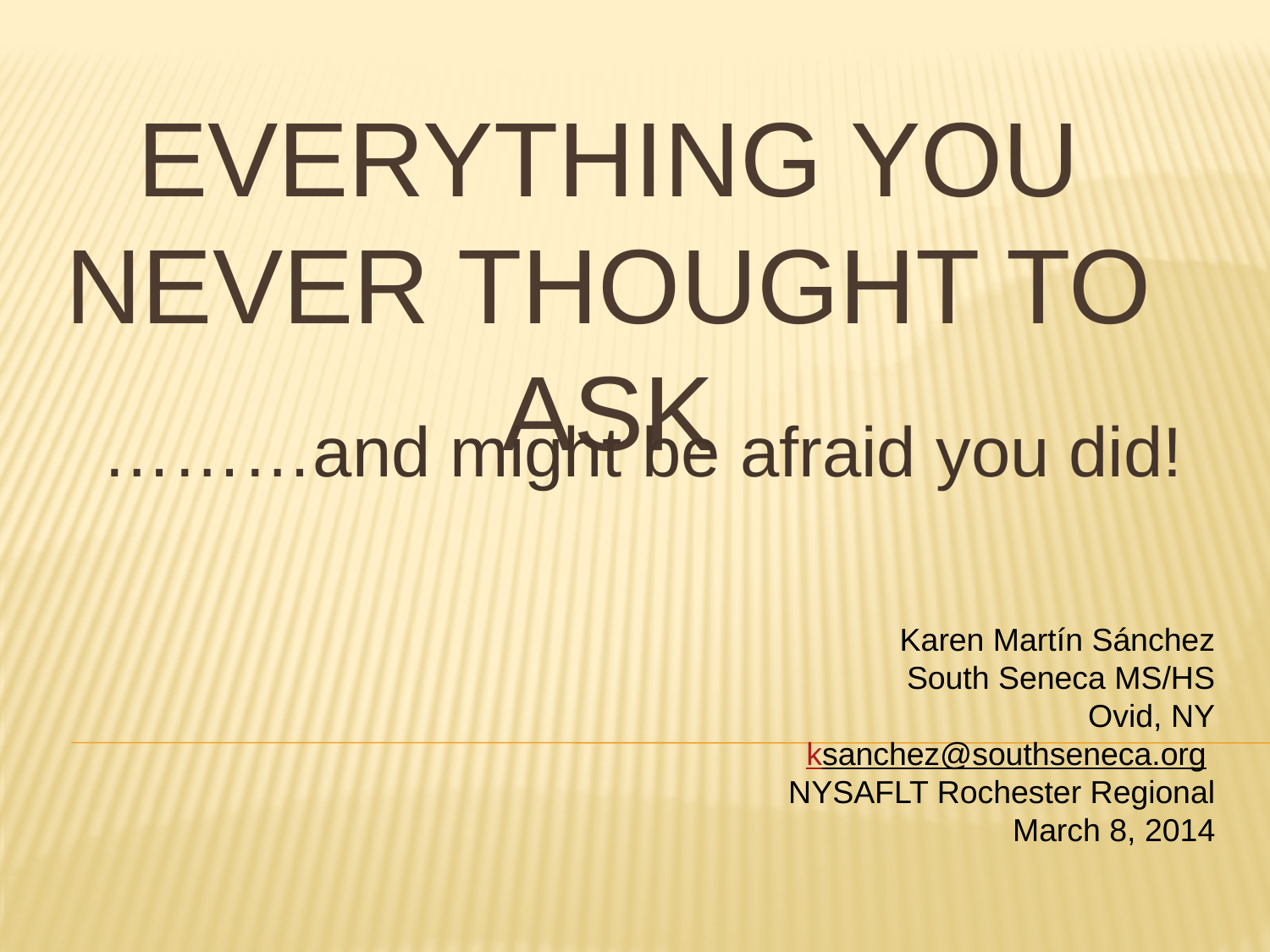

# Everything You Never Thought to Ask
………and might be afraid you did!
Karen Martín Sánchez
South Seneca MS/HS
Ovid, NY
ksanchez@southseneca.org
NYSAFLT Rochester Regional
March 8, 2014